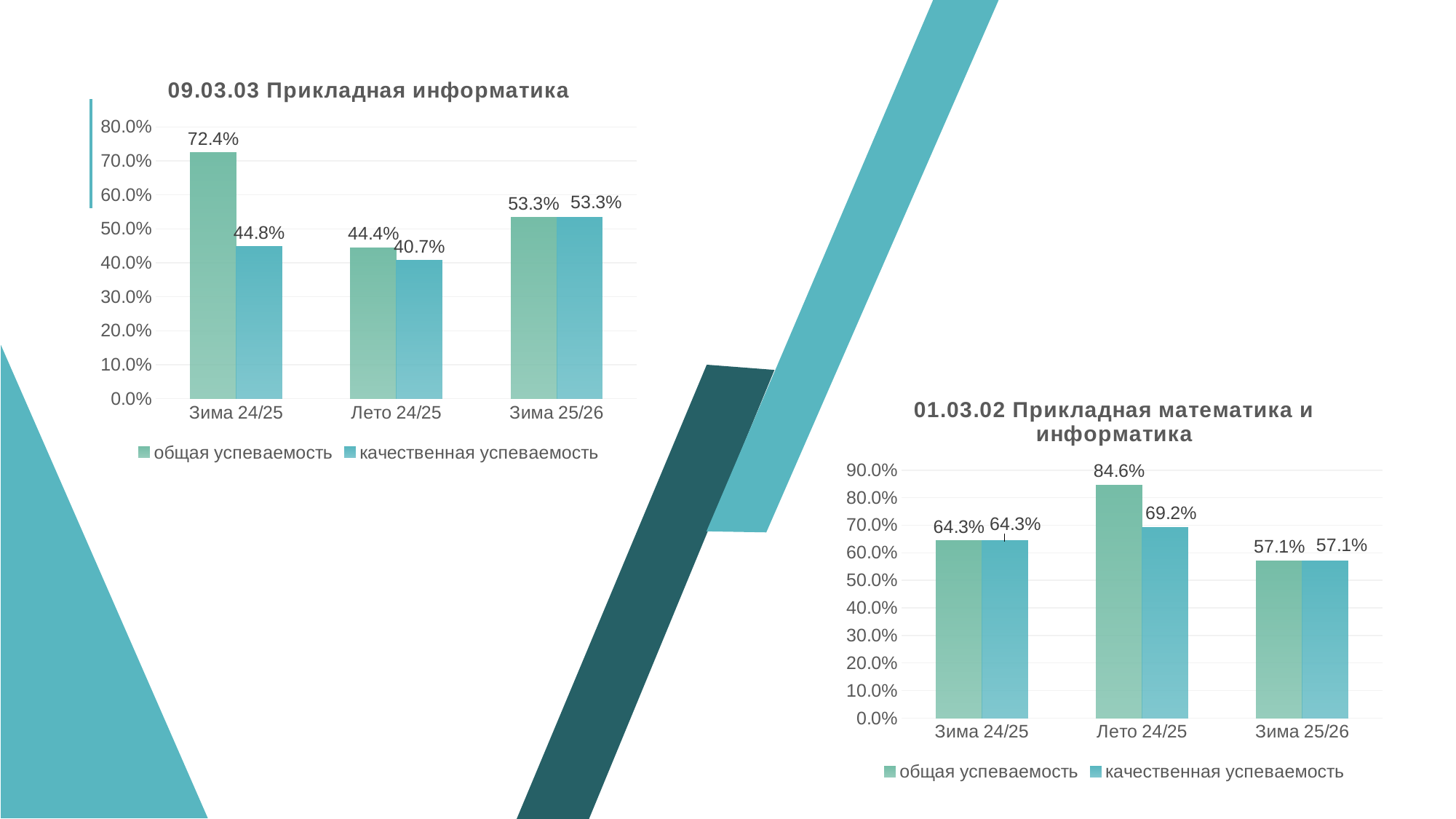

### Chart: 09.03.03 Прикладная информатика

| Category | общая успеваемость | качественная успеваемость |
|---|---|---|
| Зима 24/25 | 0.724 | 0.448 |
| Лето 24/25 | 0.4444444444444444 | 0.4074074074074074 |
| Зима 25/26 | 0.5334 | 0.5334 |

### Chart: 01.03.02 Прикладная математика и информатика

| Category | общая успеваемость | качественная успеваемость |
|---|---|---|
| Зима 24/25 | 0.643 | 0.643 |
| Лето 24/25 | 0.8461538461538461 | 0.6923076923076923 |
| Зима 25/26 | 0.5714 | 0.5714 |